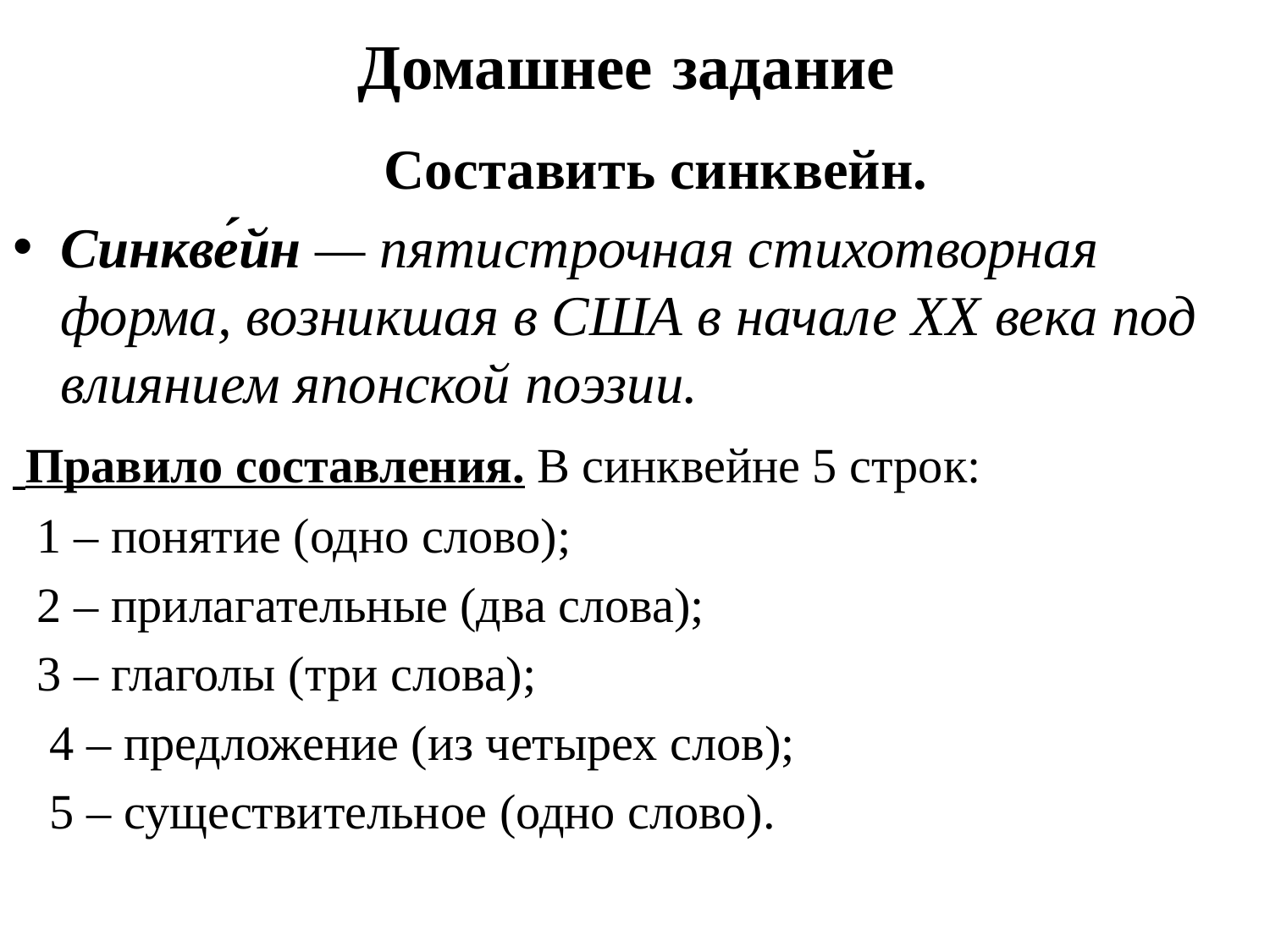

# Домашнее задание
   Составить синквейн.
Синкве́йн — пятистрочная стихотворная форма, возникшая в США в начале XX века под влиянием японской поэзии.
 Правило составления. В синквейне 5 строк:
  1 – понятие (одно слово);
  2 – прилагательные (два слова);
  3 – глаголы (три слова);
   4 – предложение (из четырех слов);
   5 – существительное (одно слово).